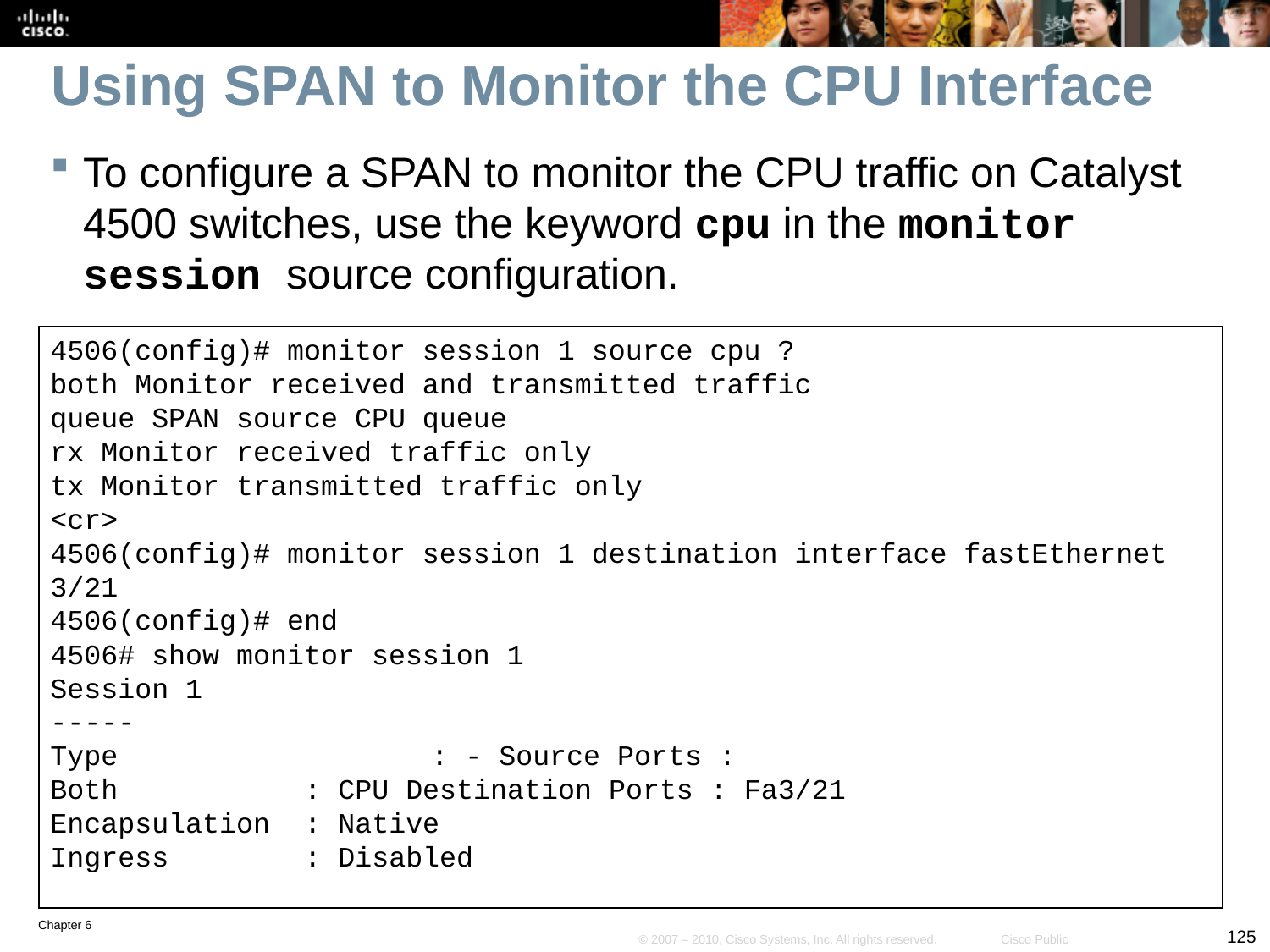

# Using SPAN to Monitor the CPU Interface
To configure a SPAN to monitor the CPU traffic on Catalyst 4500 switches, use the keyword cpu in the monitor session source configuration.
4506(config)# monitor session 1 source cpu ?
both Monitor received and transmitted traffic
queue SPAN source CPU queue
rx Monitor received traffic only
tx Monitor transmitted traffic only
<cr>
4506(config)# monitor session 1 destination interface fastEthernet 3/21
4506(config)# end
4506# show monitor session 1
Session 1
-----
Type 			: - Source Ports :
Both 		: CPU Destination Ports : Fa3/21
Encapsulation 	: Native
Ingress 	: Disabled